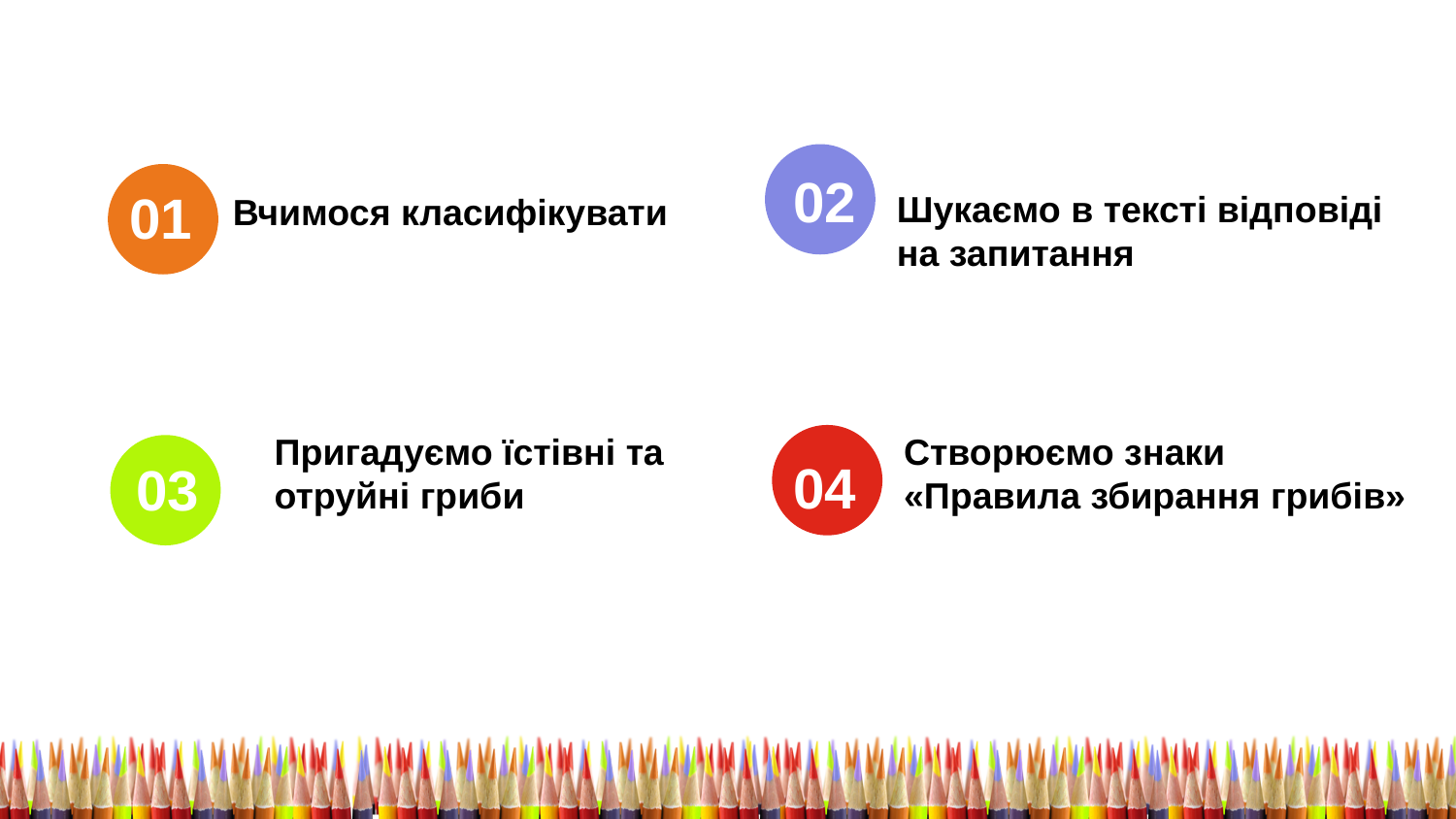

02
Шукаємо в тексті відповіді на запитання
01
Вчимося класифікувати
Пригадуємо їстівні та
отруйні гриби
Створюємо знаки
«Правила збирання грибів»

04
03